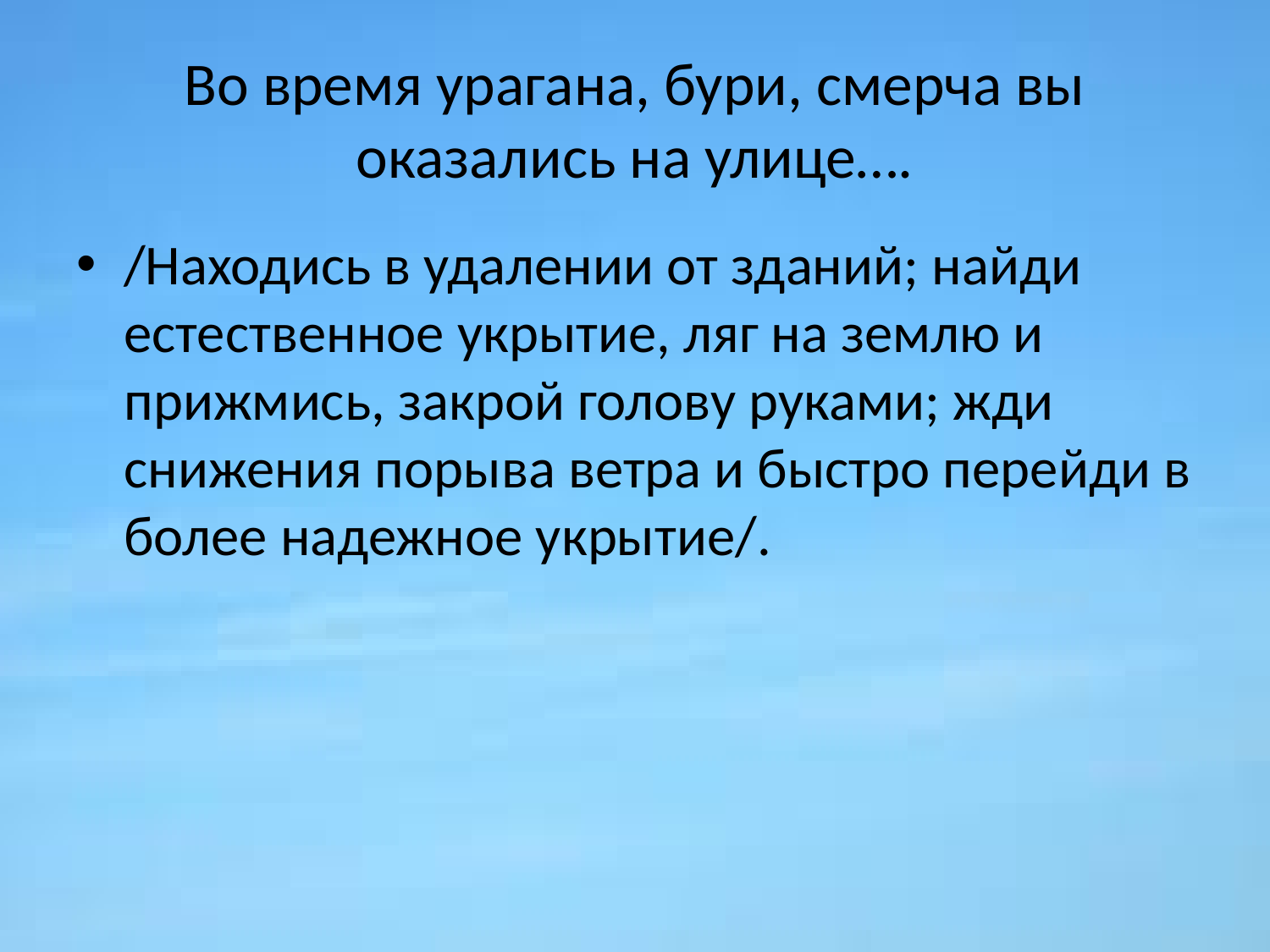

# Во время урагана, бури, смерча вы оказались на улице….
/Находись в удалении от зданий; найди естественное укрытие, ляг на землю и прижмись, закрой голову руками; жди снижения порыва ветра и быстро перейди в более надежное укрытие/.